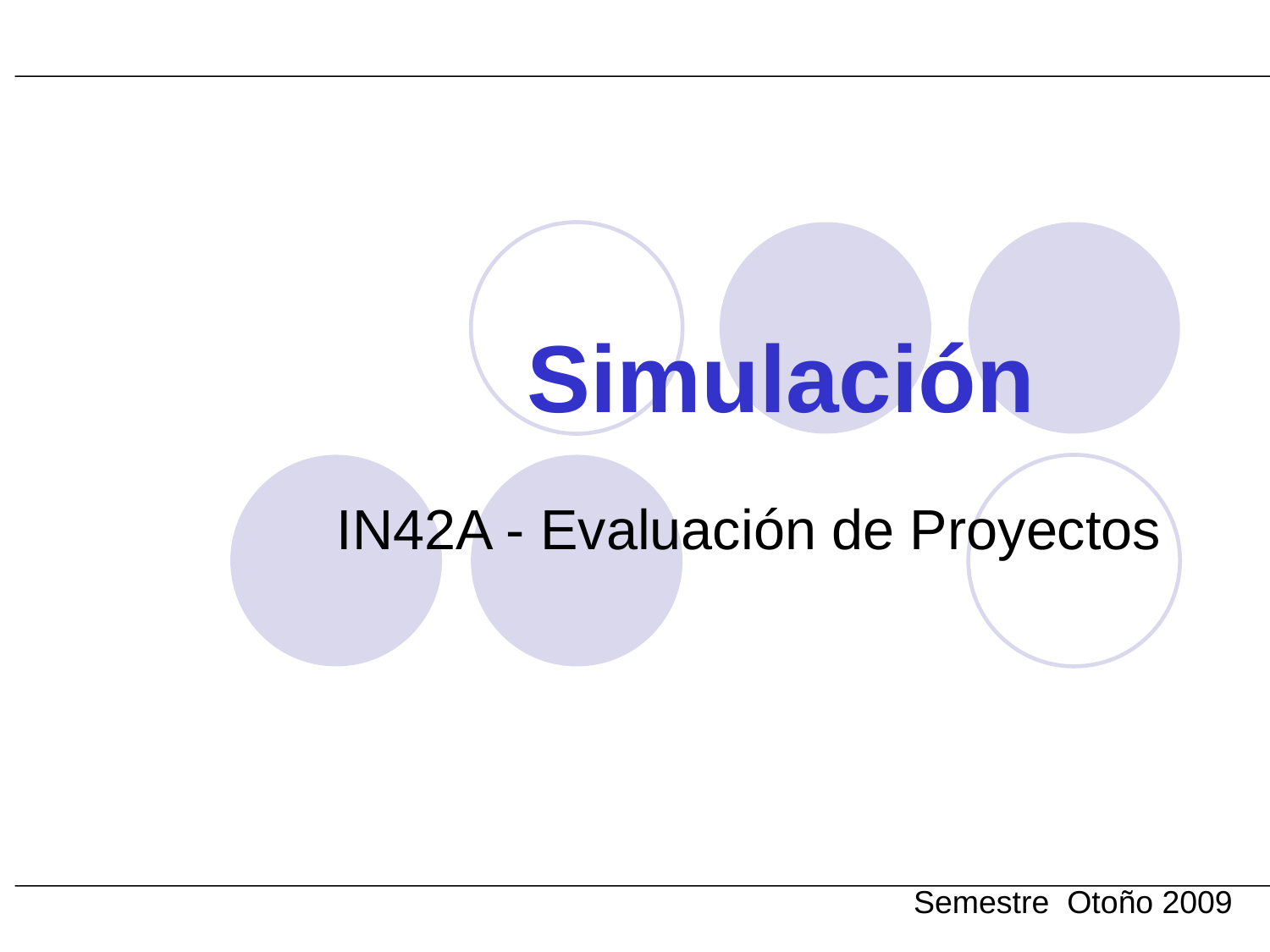

# Simulación
IN42A - Evaluación de Proyectos

Semestre  Otoño 2009